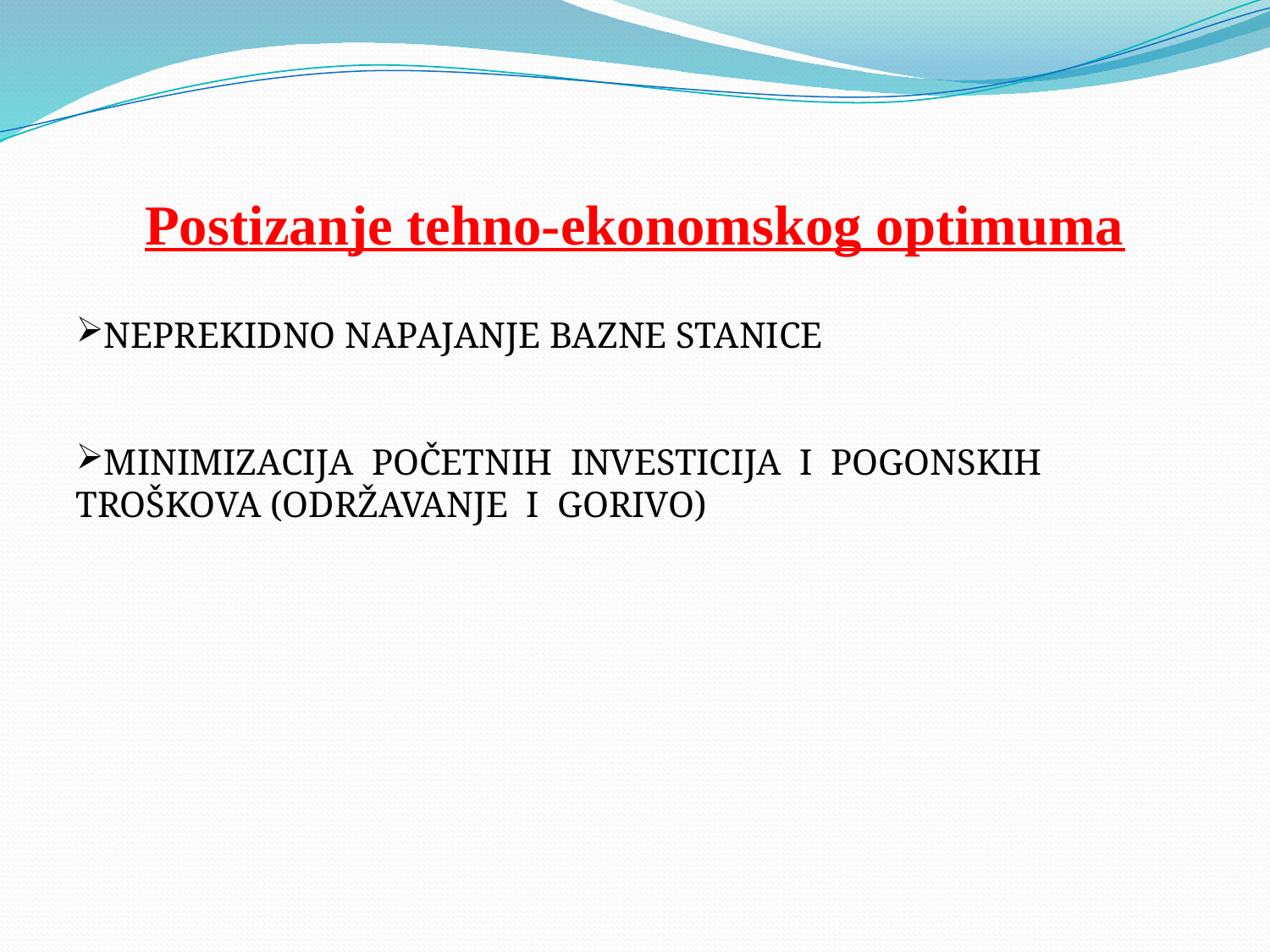

# Postizanje tehno-ekonomskog optimuma

NEPREKIDNO NAPAJANJE BAZNE STANICE

MINIMIZACIJA  POČETNIH  INVESTICIJA  I  POGONSKIH  TROŠKOVA (ODRŽAVANJE  I  GORIVO)